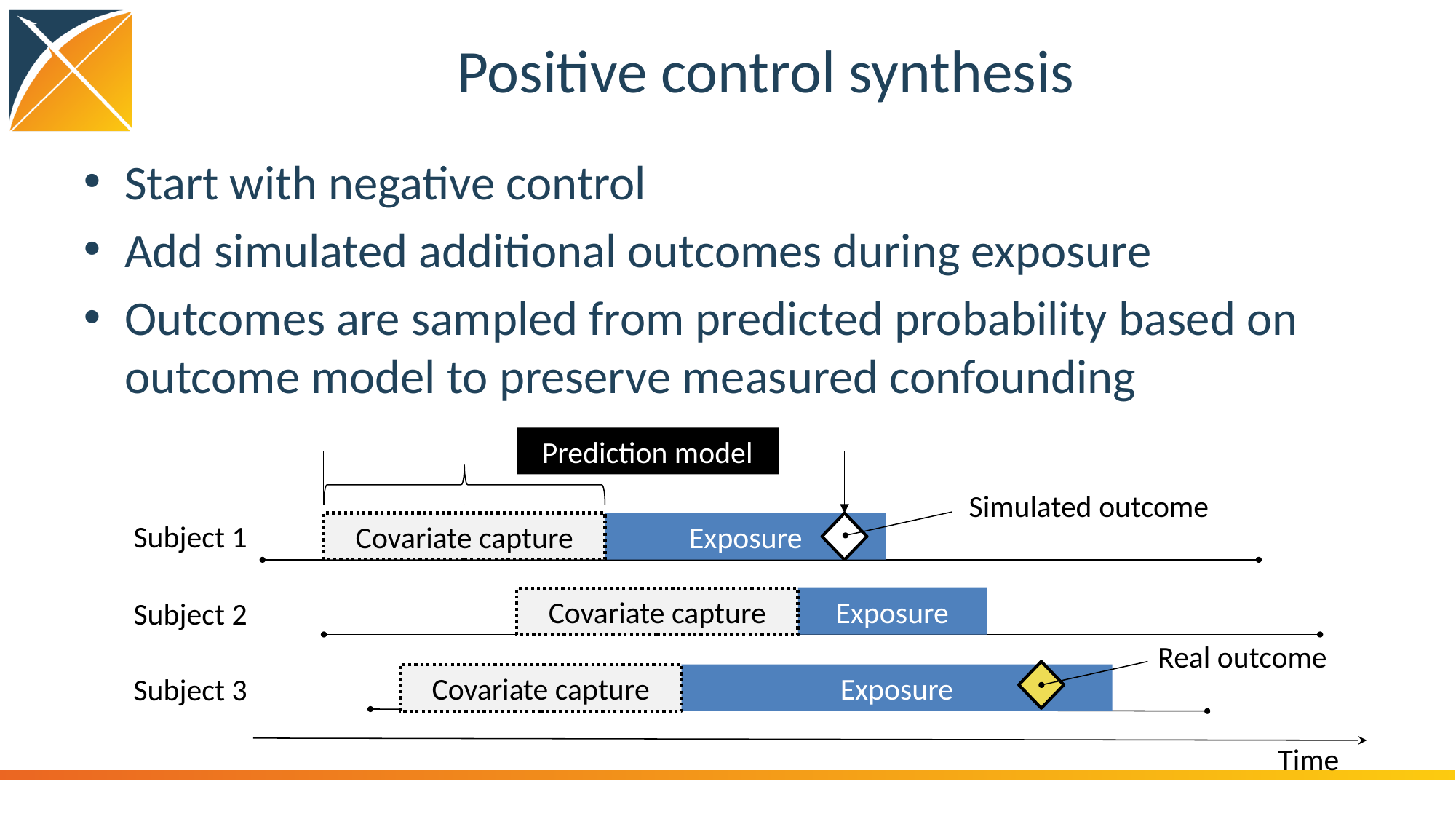

# Positive control synthesis
Start with negative control
Add simulated additional outcomes during exposure
Outcomes are sampled from predicted probability based on outcome model to preserve measured confounding

Prediction model
Simulated outcome
Subject 1
Covariate capture
Exposure

Exposure
Covariate capture
Subject 2
Real outcome

Exposure
Subject 3
Covariate capture
Time